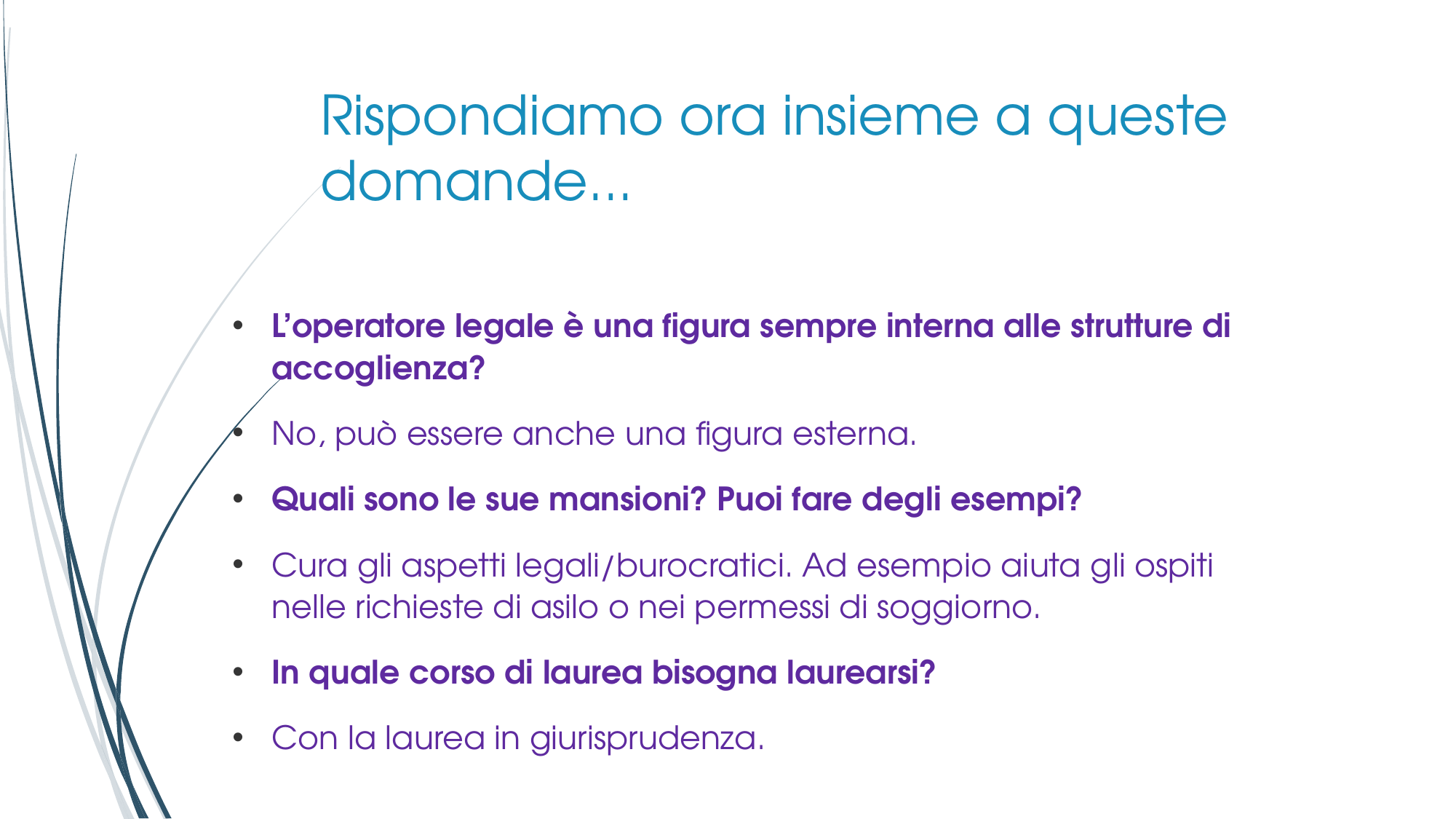

# Rispondiamo ora insieme a queste domande...

L’operatore legale è una figura sempre interna alle strutture di accoglienza?
No, può essere anche una figura esterna.
Quali sono le sue mansioni? Puoi fare degli esempi?
Cura gli aspetti legali/burocratici. Ad esempio aiuta gli ospiti nelle richieste di asilo o nei permessi di soggiorno.
In quale corso di laurea bisogna laurearsi?
Con la laurea in giurisprudenza.